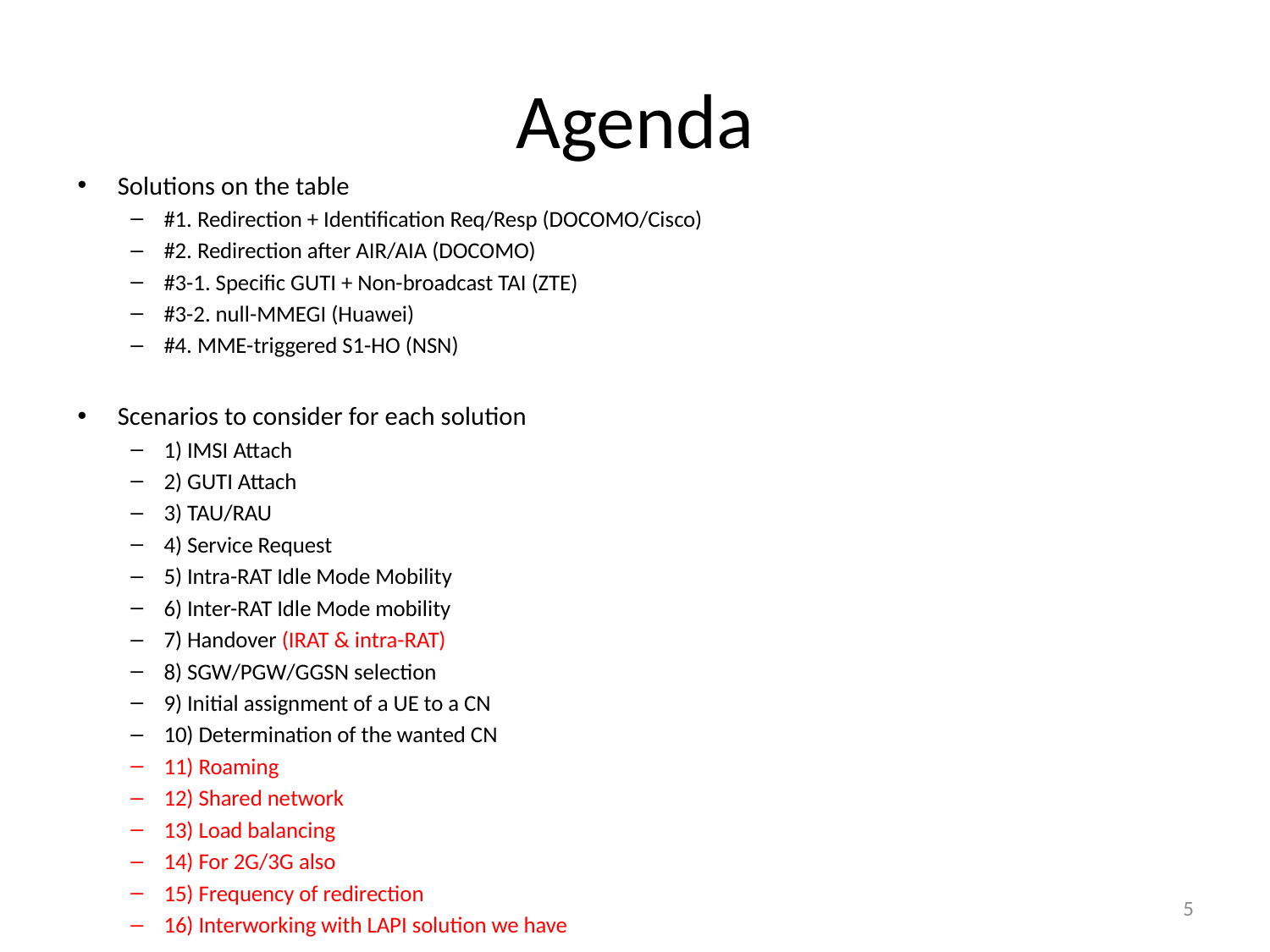

# Agenda
Solutions on the table
#1. Redirection + Identification Req/Resp (DOCOMO/Cisco)
#2. Redirection after AIR/AIA (DOCOMO)
#3-1. Specific GUTI + Non-broadcast TAI (ZTE)
#3-2. null-MMEGI (Huawei)
#4. MME-triggered S1-HO (NSN)

Scenarios to consider for each solution
1) IMSI Attach
2) GUTI Attach
3) TAU/RAU
4) Service Request
5) Intra-RAT Idle Mode Mobility
6) Inter-RAT Idle Mode mobility
7) Handover (IRAT & intra-RAT)
8) SGW/PGW/GGSN selection
9) Initial assignment of a UE to a CN
10) Determination of the wanted CN
11) Roaming
12) Shared network
13) Load balancing
14) For 2G/3G also
15) Frequency of redirection
16) Interworking with LAPI solution we have

5